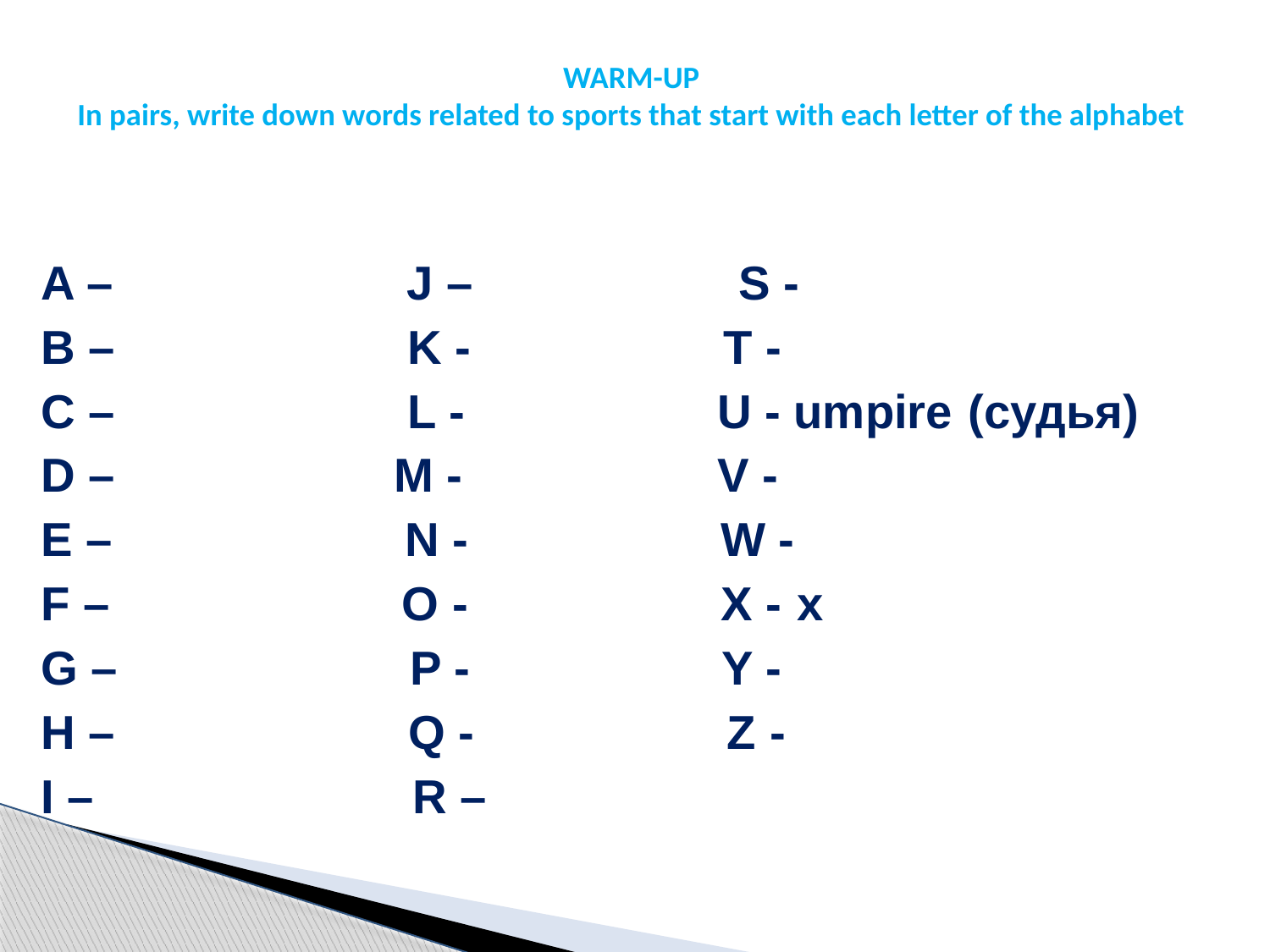

# WARM-UP In pairs, write down words related to sports that start with each letter of the alphabet
 A –                      J –                    S -
 B –                      K -                   T -
 C –                      L -                   U - umpire (судья)
 D –                     M -                   V -
 E –                      N -                   W -
 F –                      O -                   X - х
 G –                      P -                   Y -
 H –                      Q -                   Z -
 I –                        R –